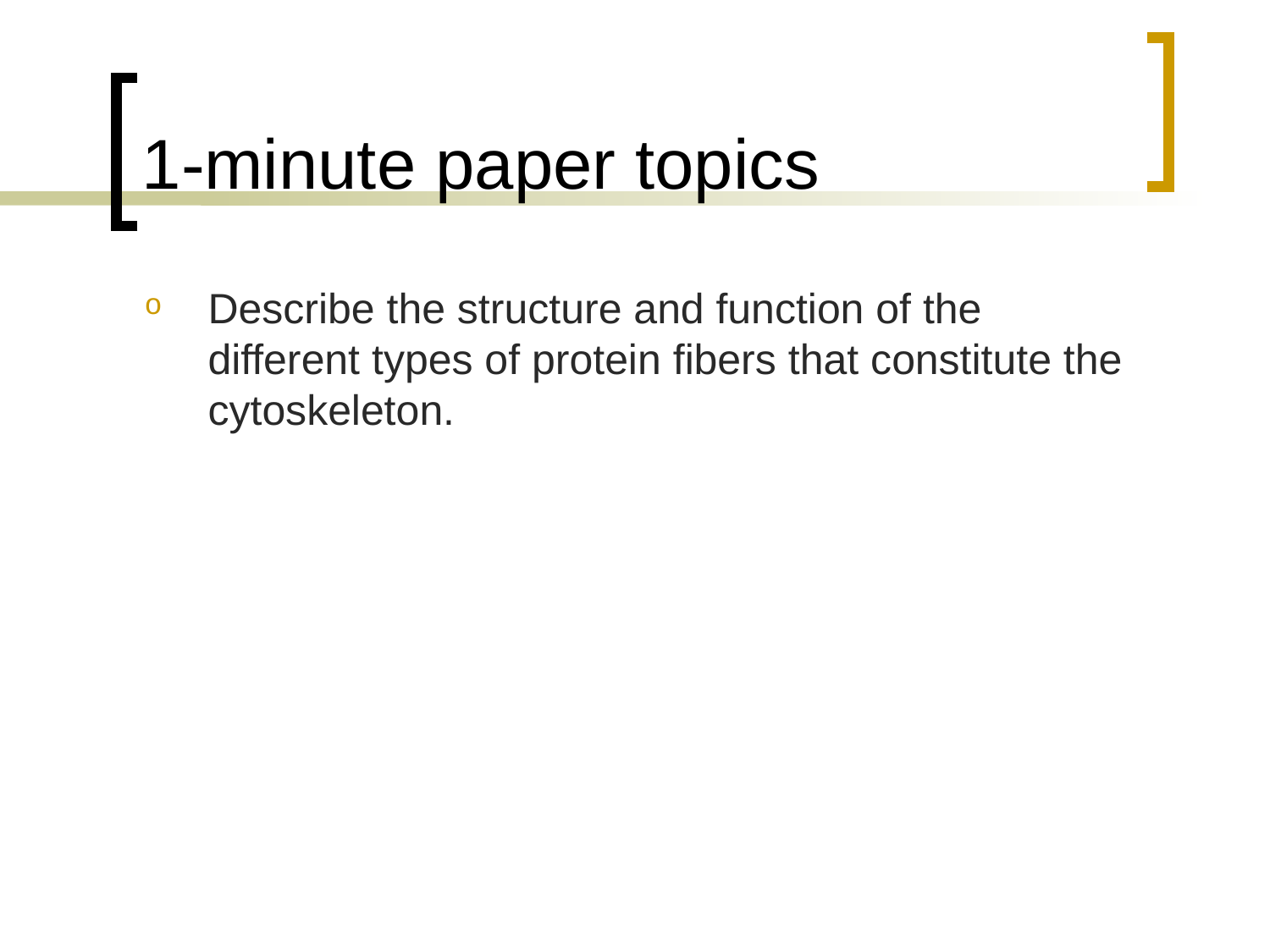

# 1-minute paper topics
Describe the structure and function of the different types of protein fibers that constitute the cytoskeleton.